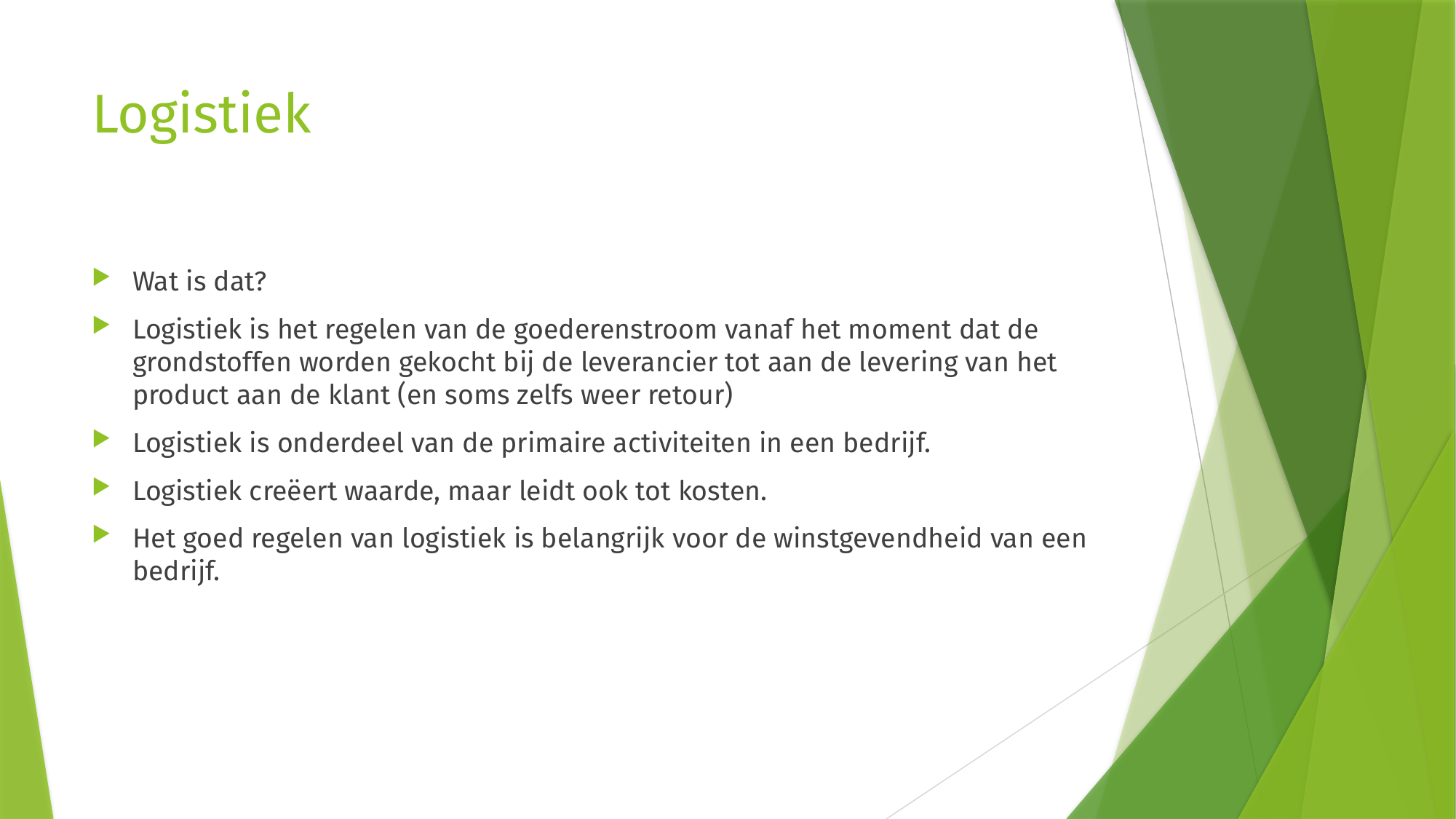

# Logistiek
Wat is dat?
Logistiek is het regelen van de goederenstroom vanaf het moment dat de grondstoffen worden gekocht bij de leverancier tot aan de levering van het product aan de klant (en soms zelfs weer retour)
Logistiek is onderdeel van de primaire activiteiten in een bedrijf.
Logistiek creëert waarde, maar leidt ook tot kosten.
Het goed regelen van logistiek is belangrijk voor de winstgevendheid van een bedrijf.